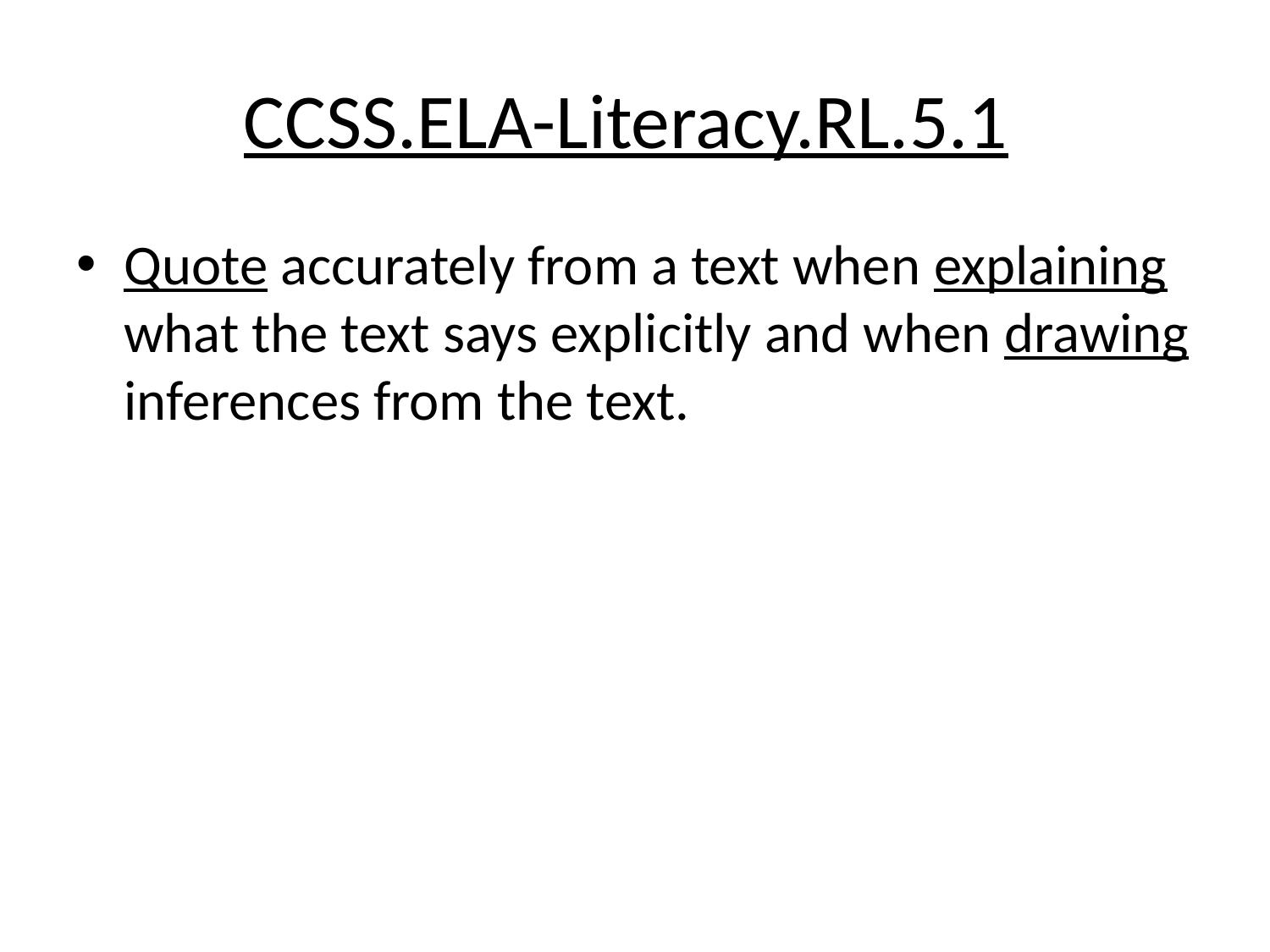

# CCSS.ELA-Literacy.RL.5.1
Quote accurately from a text when explaining what the text says explicitly and when drawing inferences from the text.